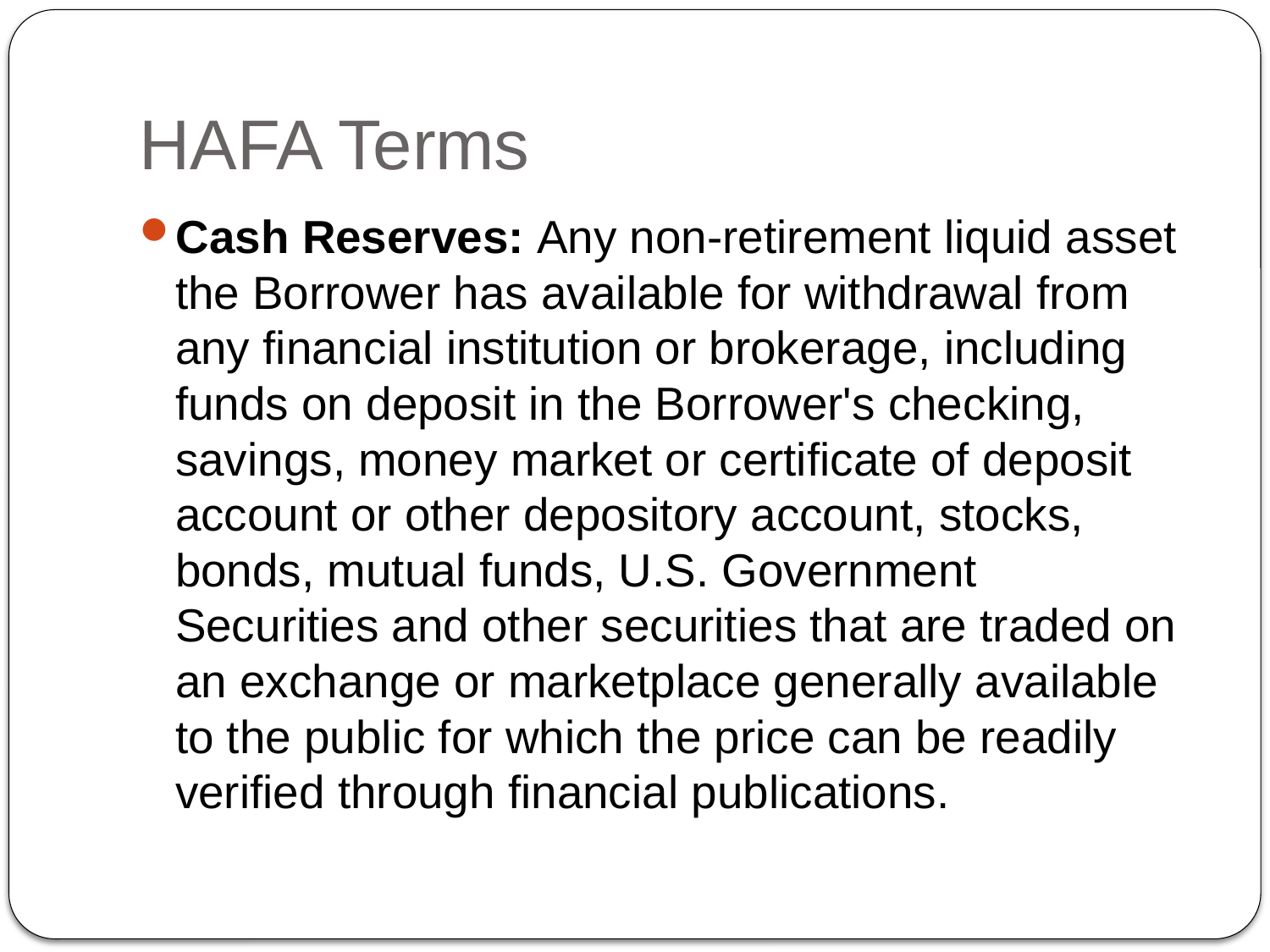

# HAFA Terms
Cash Reserves: Any non-retirement liquid asset the Borrower has available for withdrawal from any financial institution or brokerage, including funds on deposit in the Borrower's checking, savings, money market or certificate of deposit account or other depository account, stocks, bonds, mutual funds, U.S. Government Securities and other securities that are traded on an exchange or marketplace generally available to the public for which the price can be readily verified through financial publications.